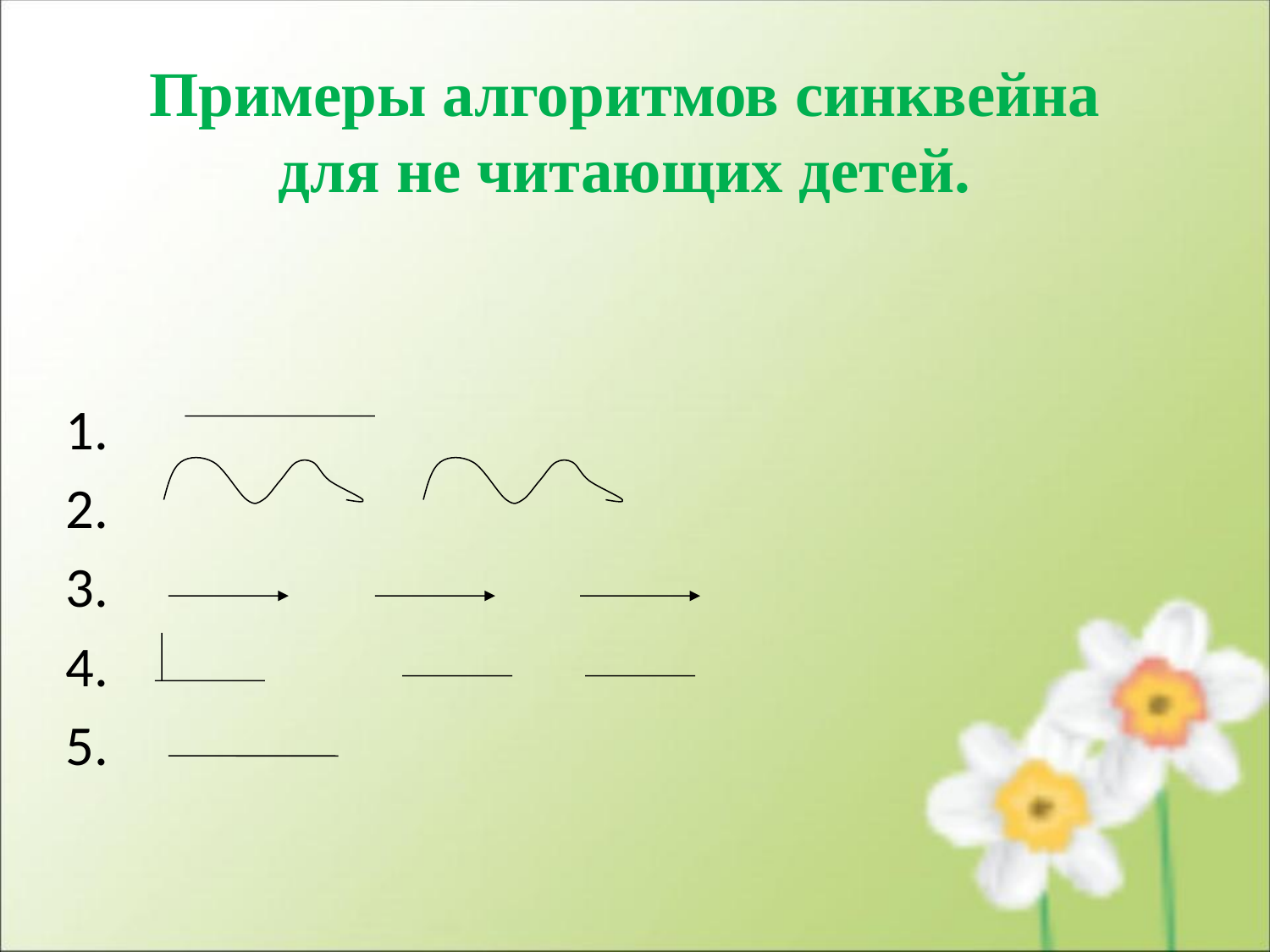

Примеры алгоритмов синквейна для не читающих детей.
1.
2.
3.
4.
5.